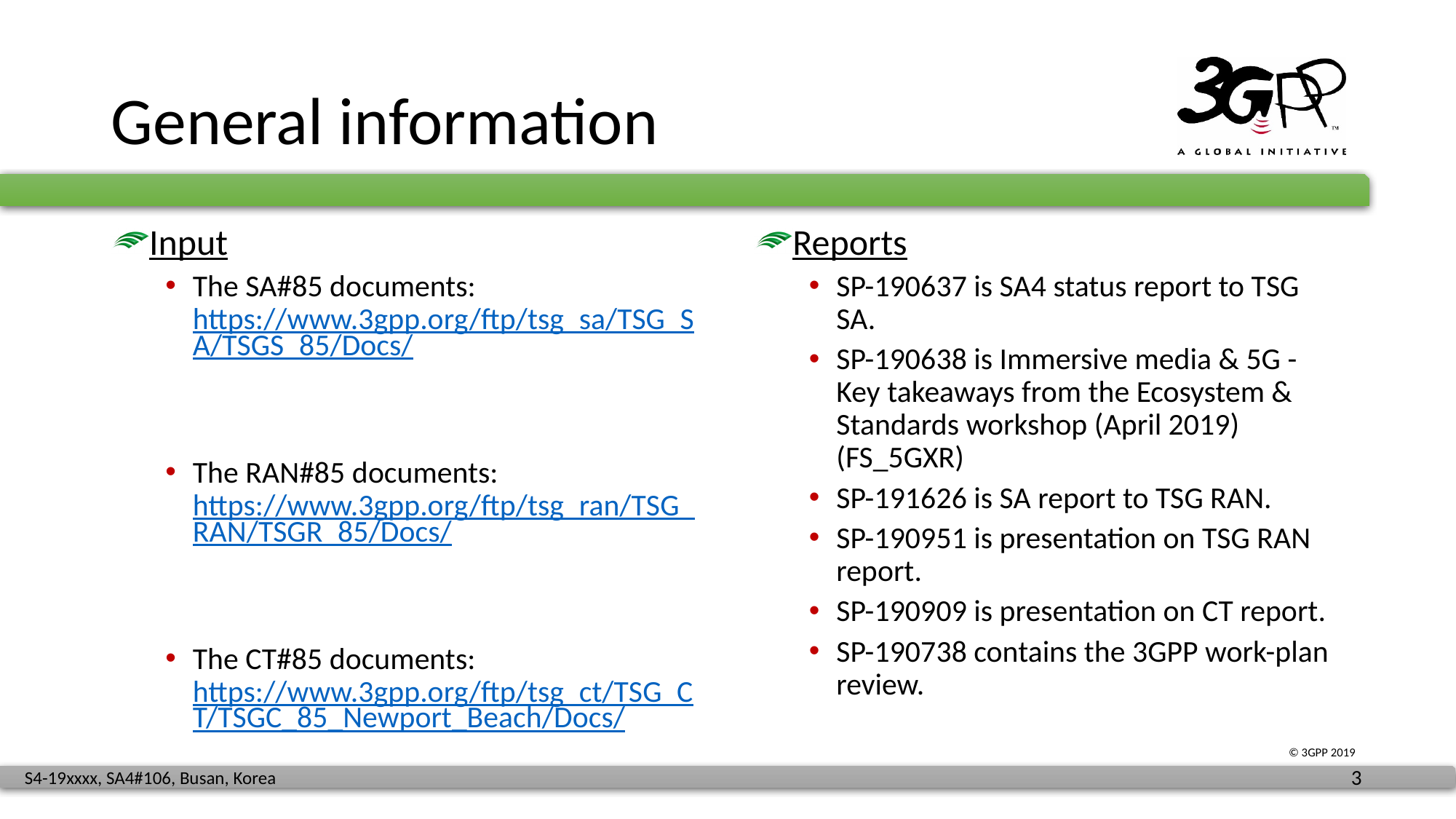

# General information
Input
The SA#85 documents: https://www.3gpp.org/ftp/tsg_sa/TSG_SA/TSGS_85/Docs/

The RAN#85 documents: https://www.3gpp.org/ftp/tsg_ran/TSG_RAN/TSGR_85/Docs/

The CT#85 documents: https://www.3gpp.org/ftp/tsg_ct/TSG_CT/TSGC_85_Newport_Beach/Docs/
Reports
SP-190637 is SA4 status report to TSG SA.
SP-190638 is Immersive media & 5G - Key takeaways from the Ecosystem & Standards workshop (April 2019) (FS_5GXR)
SP-191626 is SA report to TSG RAN.
SP-190951 is presentation on TSG RAN report.
SP-190909 is presentation on CT report.
SP-190738 contains the 3GPP work-plan review.